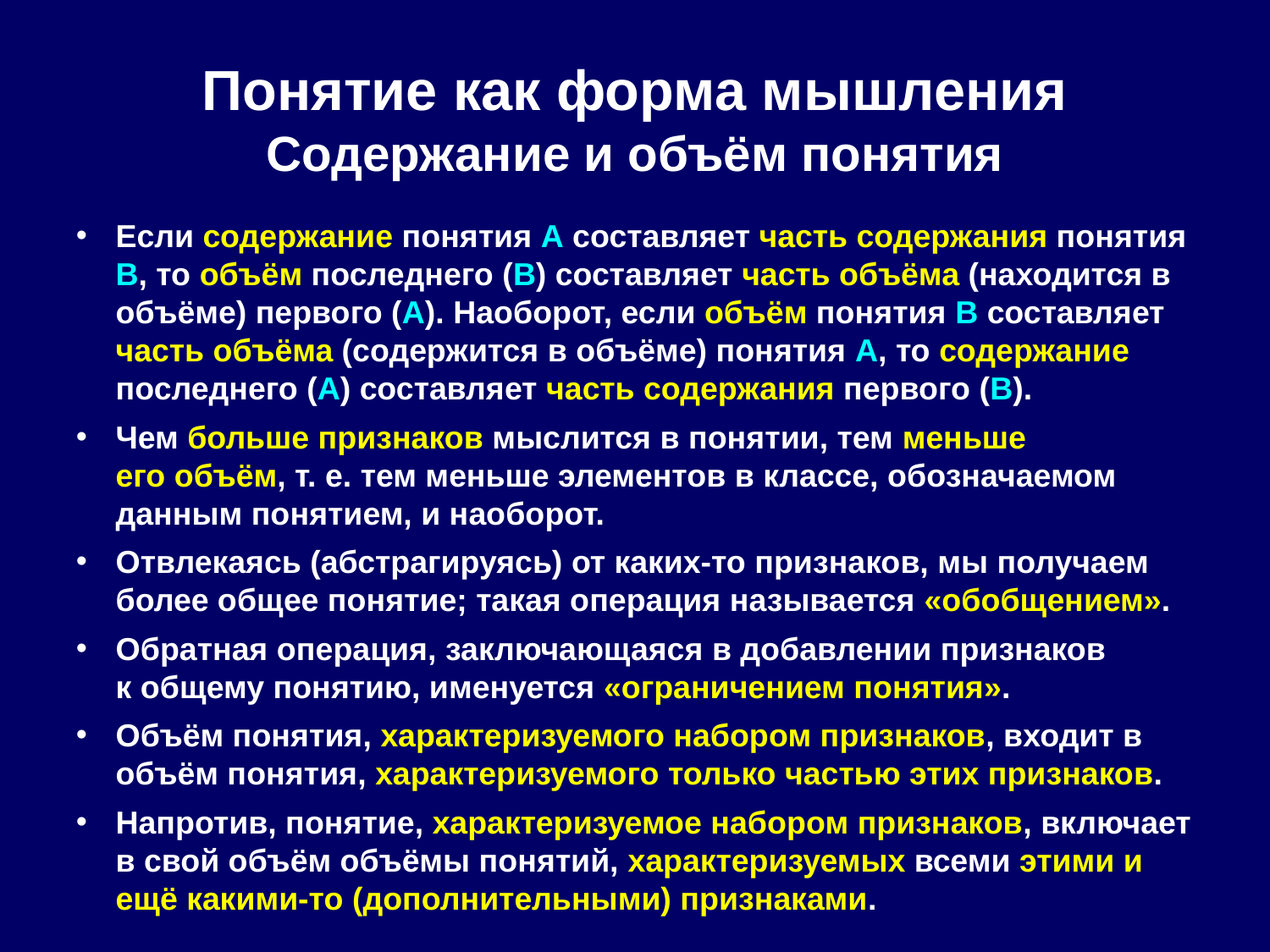

Понятие как форма мышления Содержание и объём понятия
Если содержание понятия A составляет часть содержания понятия B, то объём последнего (B) составляет часть объёма (находится в объёме) первого (A). Наоборот, если объём понятия B составляет часть объёма (содержится в объёме) понятия A, то содержание последнего (A) составляет часть содержания первого (B).
Чем больше признаков мыслится в понятии, тем меньше
его объём, т. е. тем меньше элементов в классе, обозначаемом данным понятием, и наоборот.
Отвлекаясь (абстрагируясь) от каких-то признаков, мы получаем более общее понятие; такая операция называется «обобщением».
Обратная операция, заключающаяся в добавлении признаков
к общему понятию, именуется «ограничением понятия».
Объём понятия, характеризуемого набором признаков, входит в объём понятия, характеризуемого только частью этих признаков.
Напротив, понятие, характеризуемое набором признаков, включает в свой объём объёмы понятий, характеризуемых всеми этими и ещё какими-то (дополнительными) признаками.